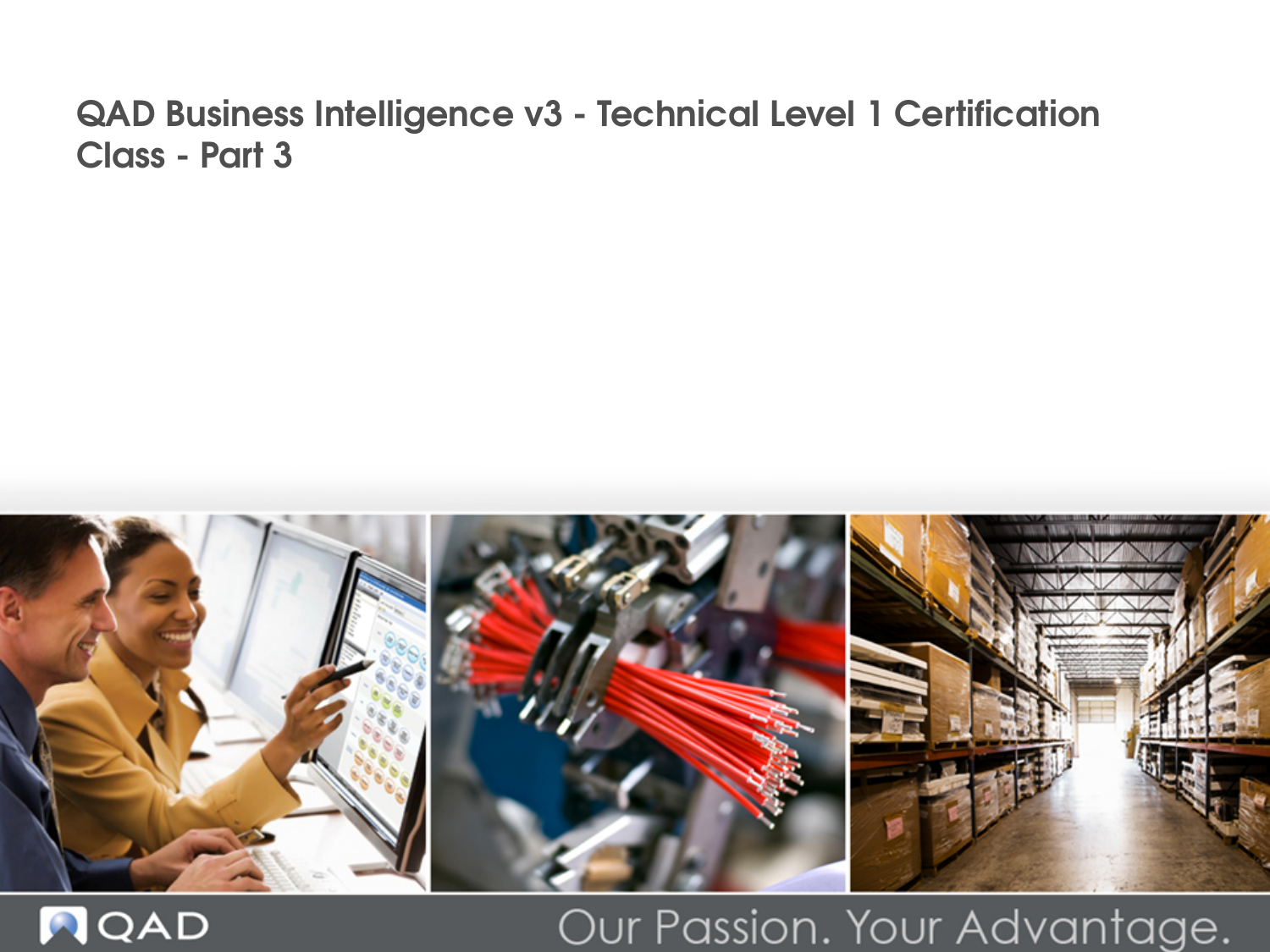

# QAD Business Intelligence v3 - Technical Level 1 Certification Class - Part 3